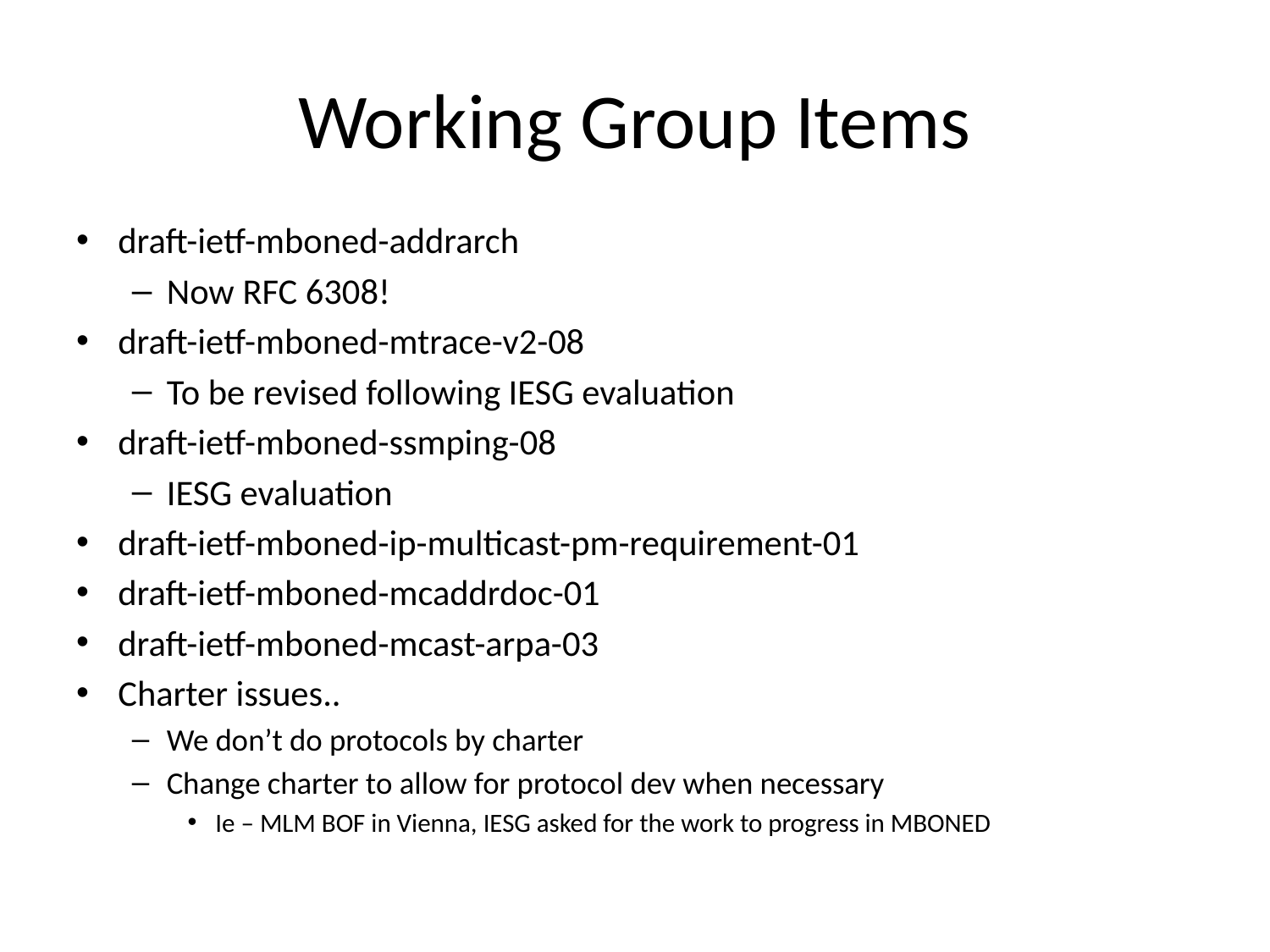

# Working Group Items
draft-ietf-mboned-addrarch
Now RFC 6308!
draft-ietf-mboned-mtrace-v2-08
To be revised following IESG evaluation
draft-ietf-mboned-ssmping-08
IESG evaluation
draft-ietf-mboned-ip-multicast-pm-requirement-01
draft-ietf-mboned-mcaddrdoc-01
draft-ietf-mboned-mcast-arpa-03
Charter issues..
We don’t do protocols by charter
Change charter to allow for protocol dev when necessary
Ie – MLM BOF in Vienna, IESG asked for the work to progress in MBONED